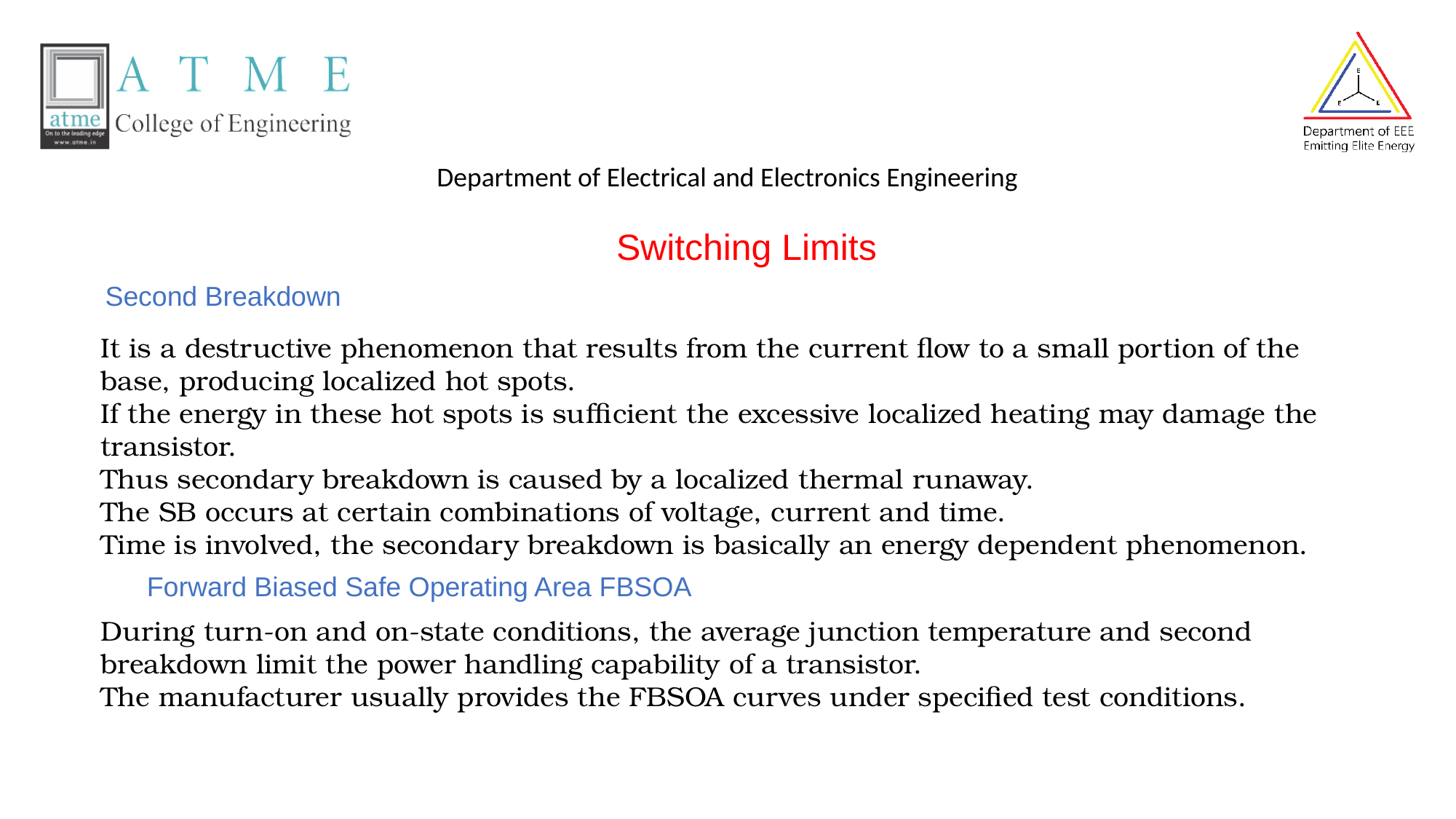

Switching Limits
Second Breakdown
It is a destructive phenomenon that results from the current flow to a small portion of the base, producing localized hot spots.
If the energy in these hot spots is sufficient the excessive localized heating may damage the transistor.
Thus secondary breakdown is caused by a localized thermal runaway.
The SB occurs at certain combinations of voltage, current and time.
Time is involved, the secondary breakdown is basically an energy dependent phenomenon.
Forward Biased Safe Operating Area FBSOA
During turn-on and on-state conditions, the average junction temperature and second breakdown limit the power handling capability of a transistor.
The manufacturer usually provides the FBSOA curves under specified test conditions.